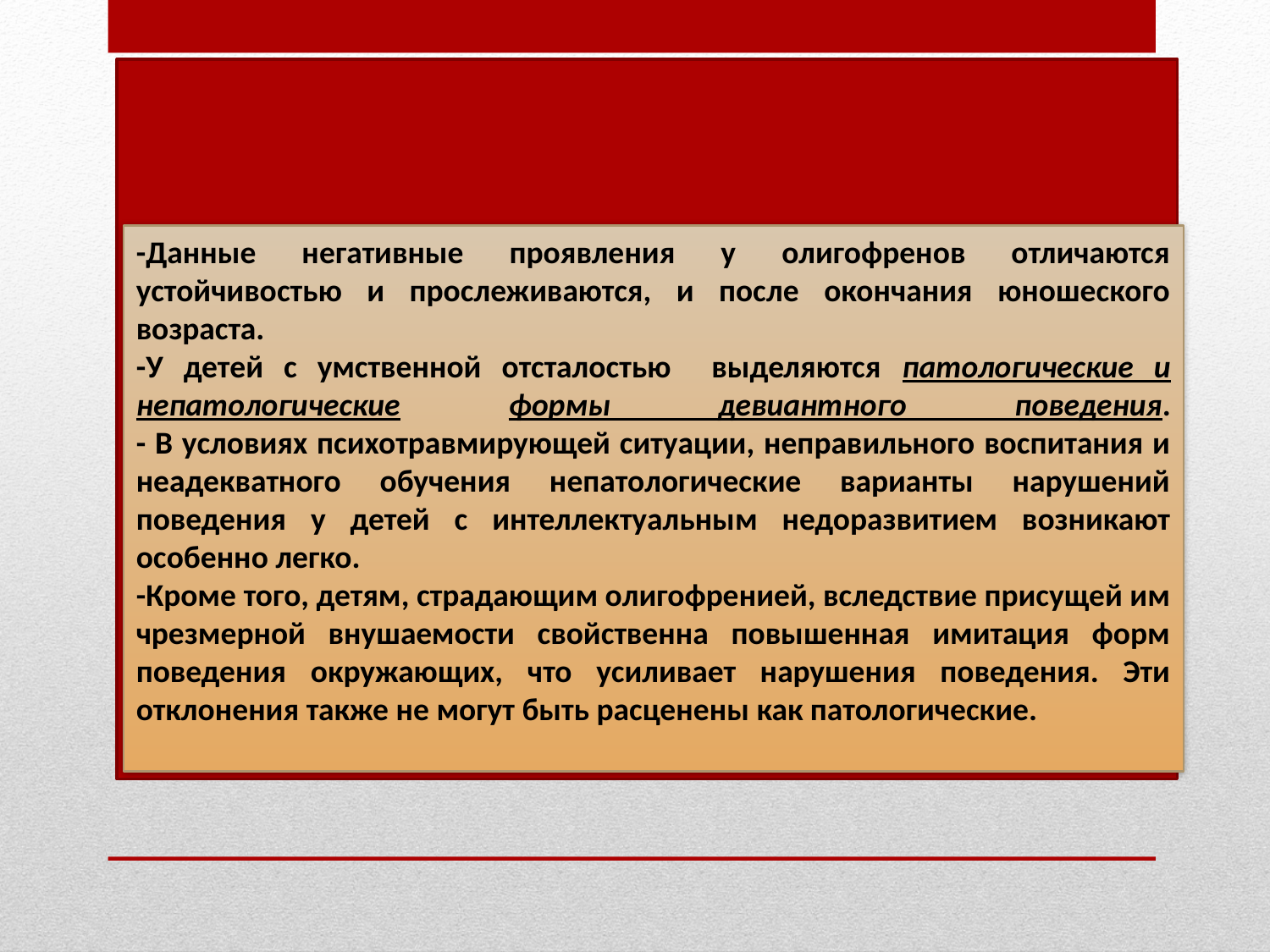

-Данные негативные проявления у олигофренов отличаются устойчивостью и прослеживаются, и после окончания юношеского возраста.
-У детей с умственной отсталостью  выделяются патологические и непатологические формы девиантного поведения.
- В условиях психотравмирующей ситуации, неправильного воспитания и неадекватного обучения непатологические варианты нарушений поведения у детей с интеллектуальным недоразвитием возникают особенно легко.
-Кроме того, детям, страдающим олигофренией, вследствие присущей им чрезмерной внушаемости свойственна повышенная имитация форм поведения окружающих, что усиливает нарушения поведения. Эти отклонения также не могут быть расценены как патологические.